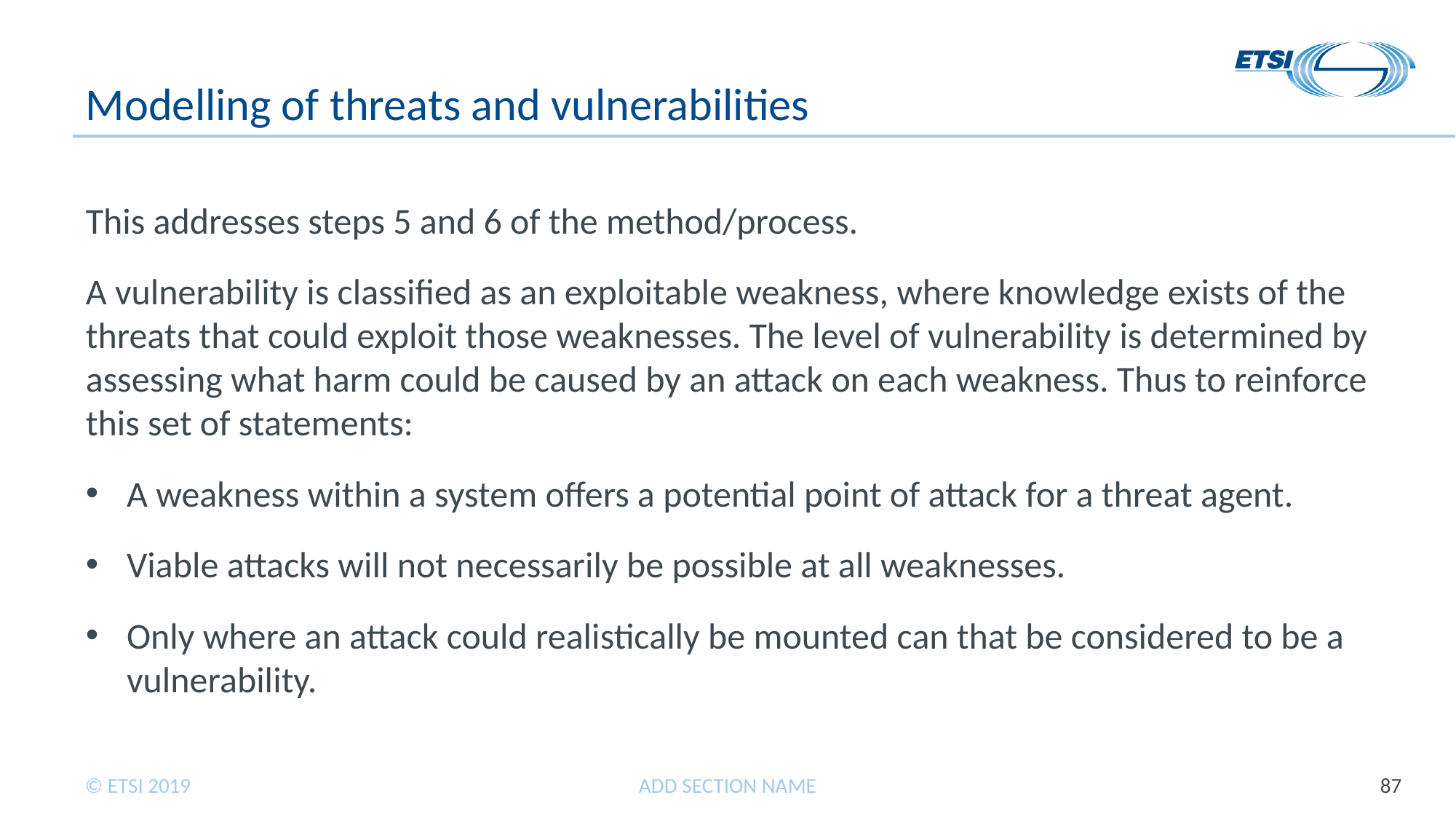

# Modelling of threats and vulnerabilities
This addresses steps 5 and 6 of the method/process.
A vulnerability is classified as an exploitable weakness, where knowledge exists of the threats that could exploit those weaknesses. The level of vulnerability is determined by assessing what harm could be caused by an attack on each weakness. Thus to reinforce this set of statements:
A weakness within a system offers a potential point of attack for a threat agent.
Viable attacks will not necessarily be possible at all weaknesses.
Only where an attack could realistically be mounted can that be considered to be a vulnerability.
ADD SECTION NAME